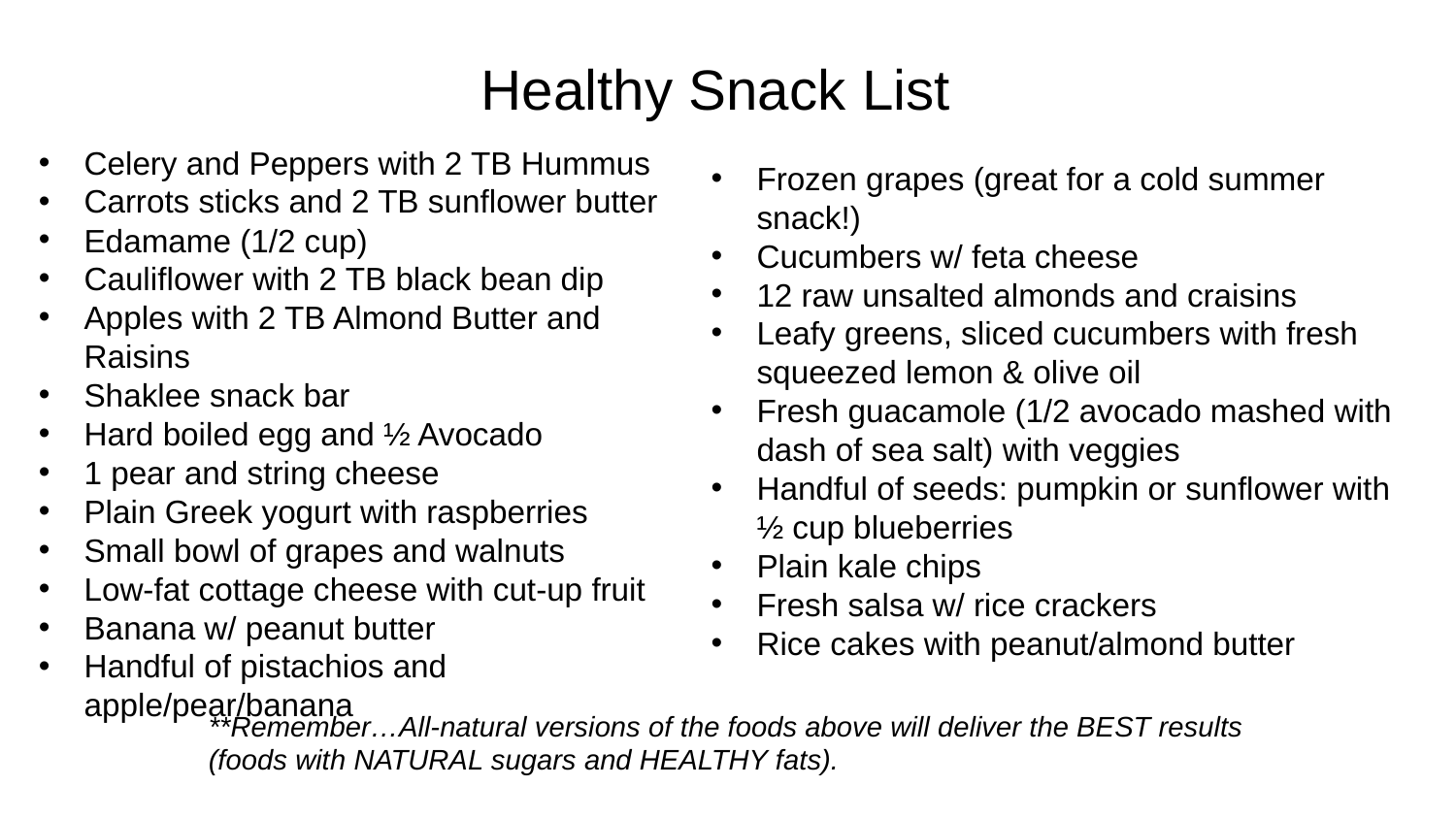

Healthy Snack List
Celery and Peppers with 2 TB Hummus
Carrots sticks and 2 TB sunflower butter
Edamame (1/2 cup)
Cauliflower with 2 TB black bean dip
Apples with 2 TB Almond Butter and Raisins
Shaklee snack bar
Hard boiled egg and ½ Avocado
1 pear and string cheese
Plain Greek yogurt with raspberries
Small bowl of grapes and walnuts
Low-fat cottage cheese with cut-up fruit
Banana w/ peanut butter
Handful of pistachios and apple/pear/banana
Frozen grapes (great for a cold summer snack!)
Cucumbers w/ feta cheese
12 raw unsalted almonds and craisins
Leafy greens, sliced cucumbers with fresh squeezed lemon & olive oil
Fresh guacamole (1/2 avocado mashed with dash of sea salt) with veggies
Handful of seeds: pumpkin or sunflower with ½ cup blueberries
Plain kale chips
Fresh salsa w/ rice crackers
Rice cakes with peanut/almond butter
**Remember…All-natural versions of the foods above will deliver the BEST results
(foods with NATURAL sugars and HEALTHY fats).